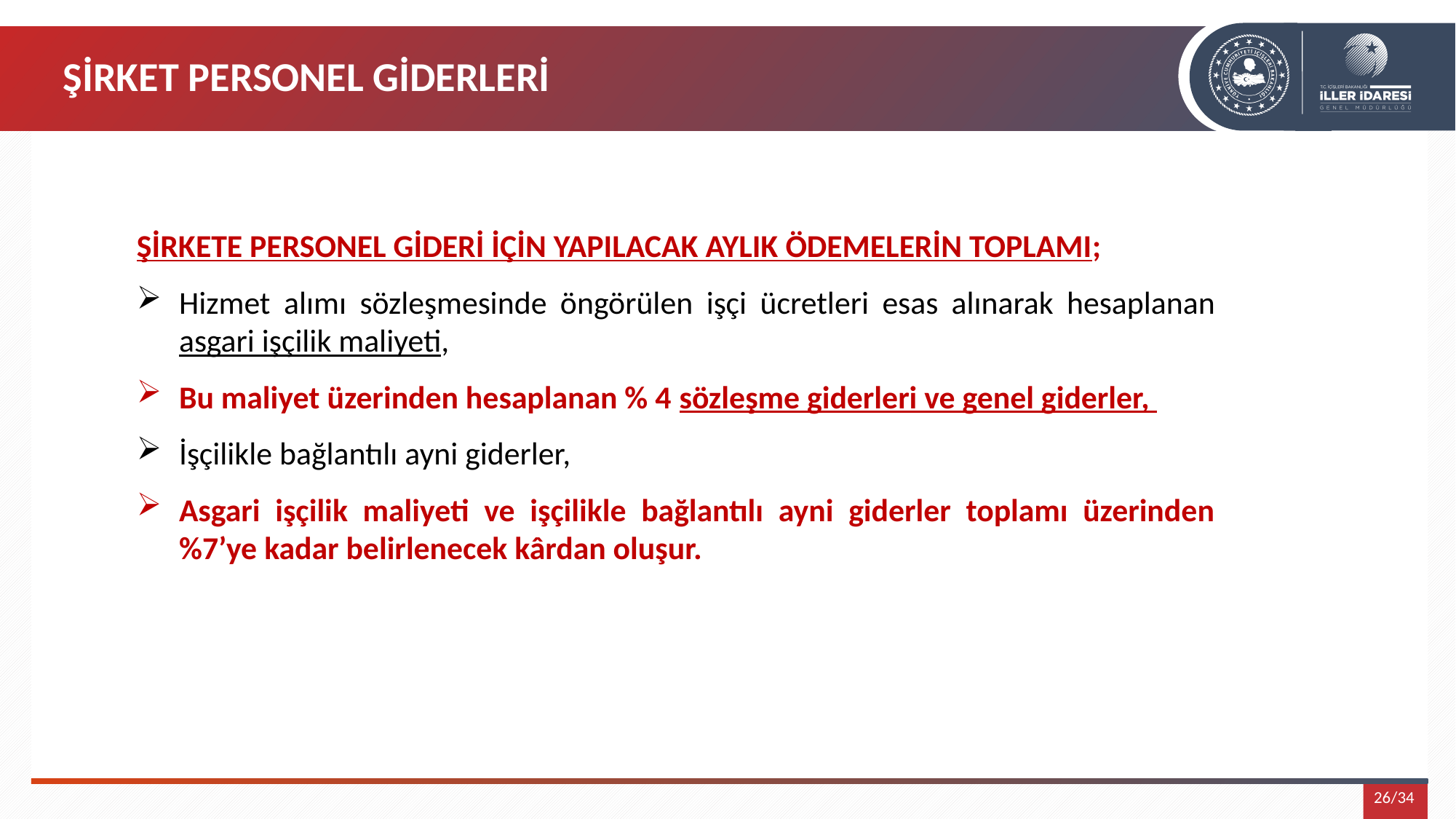

ŞİRKET PERSONEL GİDERLERİ
ŞİRKETE PERSONEL GİDERİ İÇİN YAPILACAK AYLIK ÖDEMELERİN TOPLAMI;
Hizmet alımı sözleşmesinde öngörülen işçi ücretleri esas alınarak hesaplanan asgari işçilik maliyeti,
Bu maliyet üzerinden hesaplanan % 4 sözleşme giderleri ve genel giderler,
İşçilikle bağlantılı ayni giderler,
Asgari işçilik maliyeti ve işçilikle bağlantılı ayni giderler toplamı üzerinden %7’ye kadar belirlenecek kârdan oluşur.